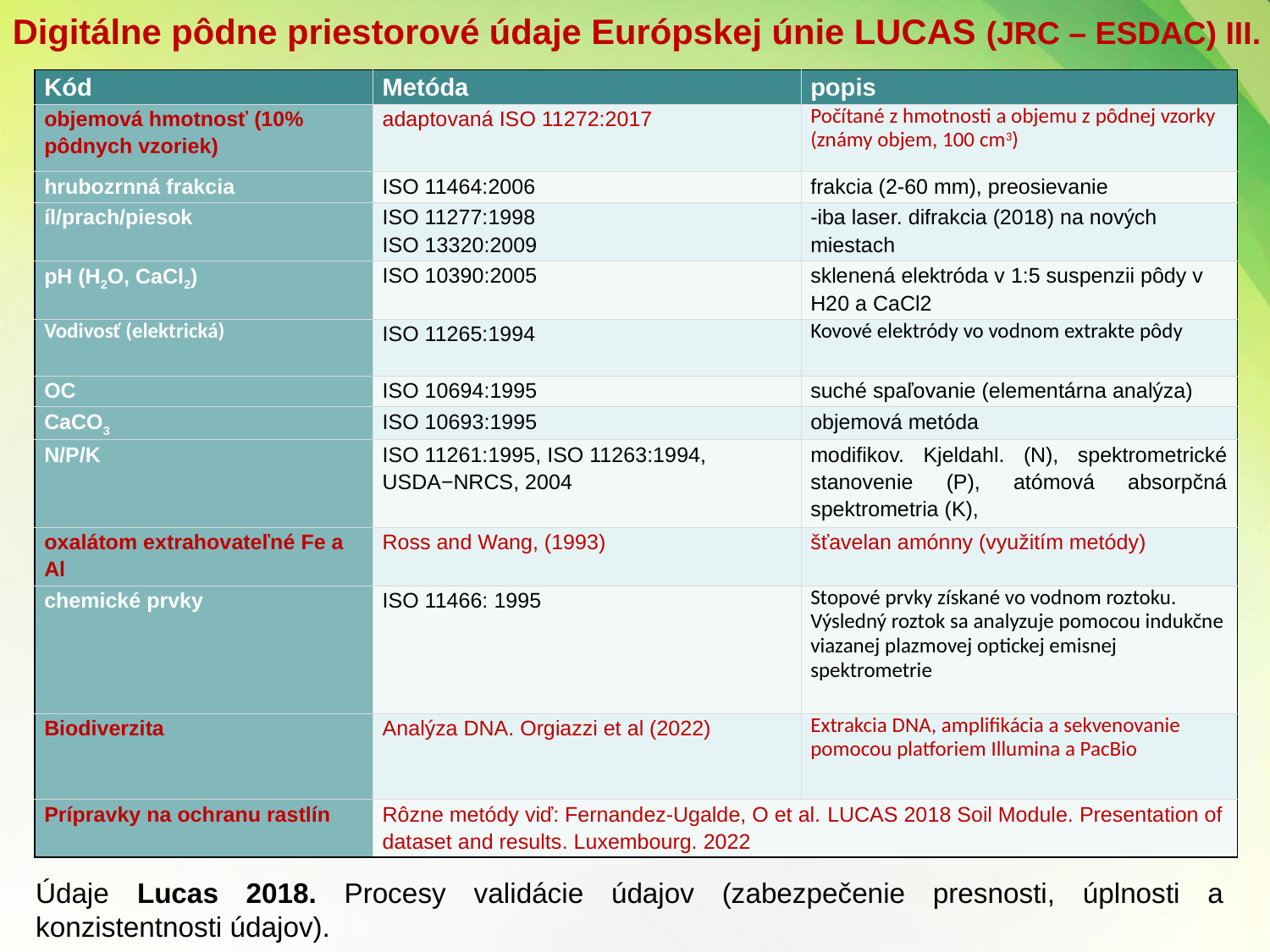

Digitálne pôdne priestorové údaje Európskej únie LUCAS (JRC – ESDAC) III.
| Kód | Metóda | popis |
| --- | --- | --- |
| objemová hmotnosť (10% pôdnych vzoriek) | adaptovaná ISO 11272:2017 | Počítané z hmotnosti a objemu z pôdnej vzorky (známy objem, 100 cm3) |
| hrubozrnná frakcia | ISO 11464:2006 | frakcia (2-60 mm), preosievanie |
| íl/prach/piesok | ISO 11277:1998 ISO 13320:2009 | -iba laser. difrakcia (2018) na nových miestach |
| pH (H2O, CaCl2) | ISO 10390:2005 | sklenená elektróda v 1:5 suspenzii pôdy v H20 a CaCl2 |
| Vodivosť (elektrická) | ISO 11265:1994 | Kovové elektródy vo vodnom extrakte pôdy |
| OC | ISO 10694:1995 | suché spaľovanie (elementárna analýza) |
| CaCO3 | ISO 10693:1995 | objemová metóda |
| N/P/K | ISO 11261:1995, ISO 11263:1994, USDA−NRCS, 2004 | modifikov. Kjeldahl. (N), spektrometrické stanovenie (P), atómová absorpčná spektrometria (K), |
| oxalátom extrahovateľné Fe a Al | Ross and Wang, (1993) | šťavelan amónny (využitím metódy) |
| chemické prvky | ISO 11466: 1995 | Stopové prvky získané vo vodnom roztoku. Výsledný roztok sa analyzuje pomocou indukčne viazanej plazmovej optickej emisnej spektrometrie |
| Biodiverzita | Analýza DNA. Orgiazzi et al (2022) | Extrakcia DNA, amplifikácia a sekvenovanie pomocou platforiem Illumina a PacBio |
| Prípravky na ochranu rastlín | Rôzne metódy viď: Fernandez-Ugalde, O et al. LUCAS 2018 Soil Module. Presentation of dataset and results. Luxembourg. 2022 |  |
Údaje Lucas 2018. Procesy validácie údajov (zabezpečenie presnosti, úplnosti a konzistentnosti údajov).